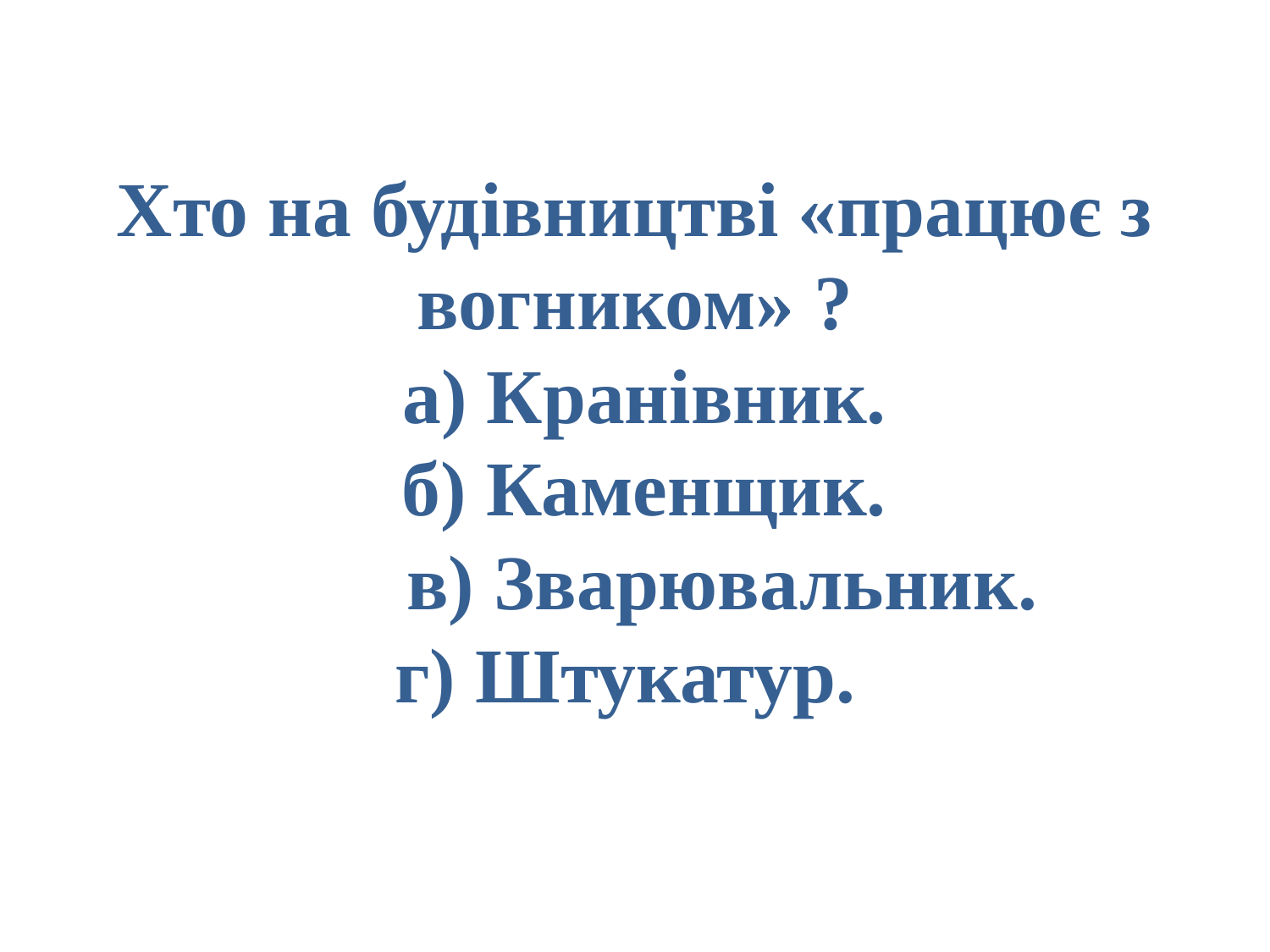

# Хто на будівництві «працює з вогником» ? а) Кранівник. б) Каменщик. в) Зварювальник. г) Штукатур.